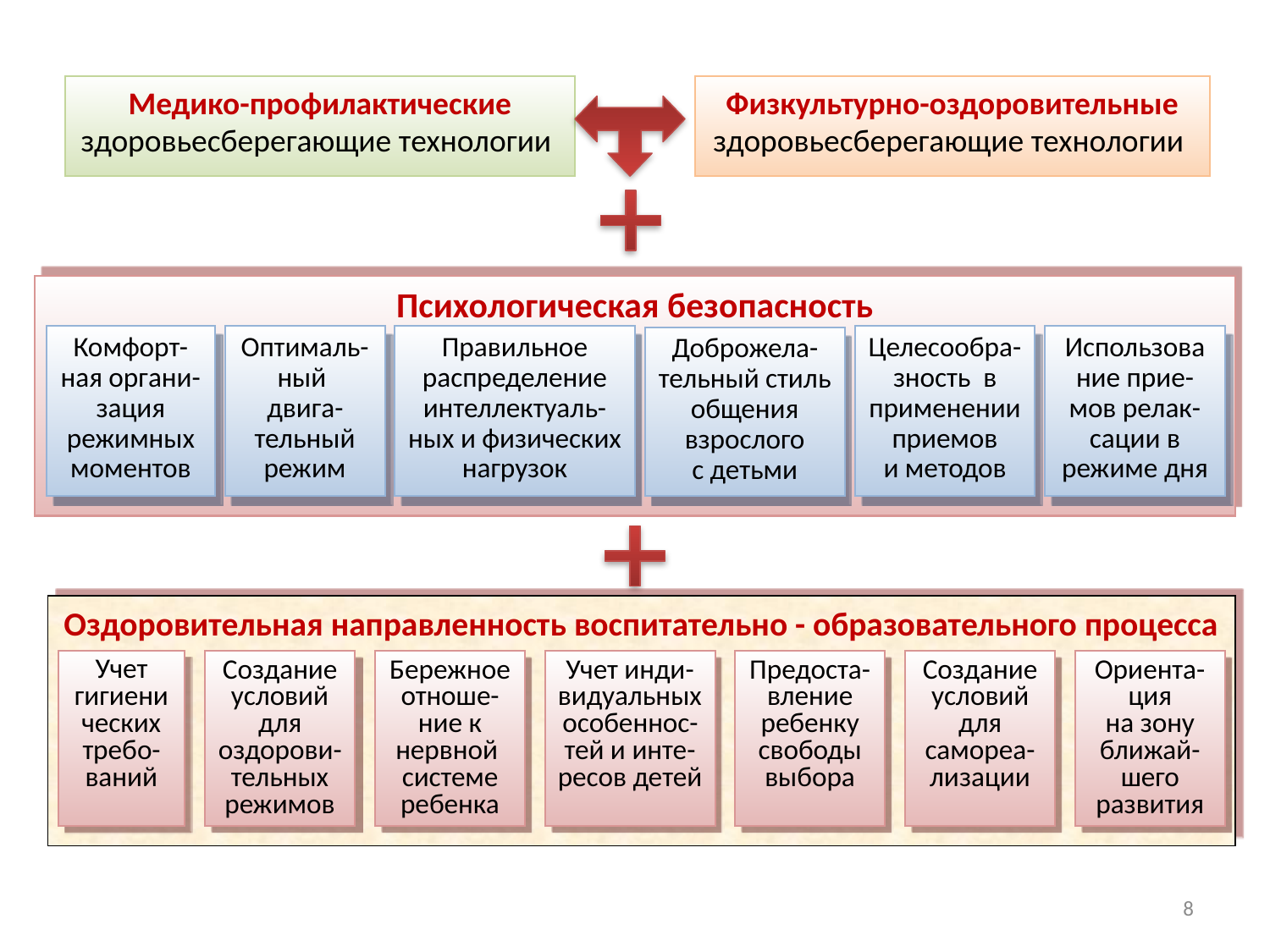

Медико-профилактические здоровьесберегающие технологии
Физкультурно-оздоровительные здоровьесберегающие технологии

Психологическая безопасность

Комфорт-ная органи-зация
режимных моментов

Оптималь-ный  двига-тельный
режим

Правильное распределение интеллектуаль-ных и физических нагрузок

Целесообра-зность  в применении приемов
и методов

Использование прие-мов релак-сации в режиме дня

Доброжела-тельный стиль общения взрослого
с детьми

Оздоровительная направленность воспитательно - образовательного процесса

Учет
гигиенических требо-ваний
Создание
условий для
оздорови-тельных режимов
Бережное
отноше-ние к нервной
системе ребенка
Учет инди-видуальных особеннос-тей и инте-ресов детей
Предоста-вление ребенку
свободы выбора
Создание
условий для
самореа-лизации
Ориента-ция
на зону
ближай-шего развития

8